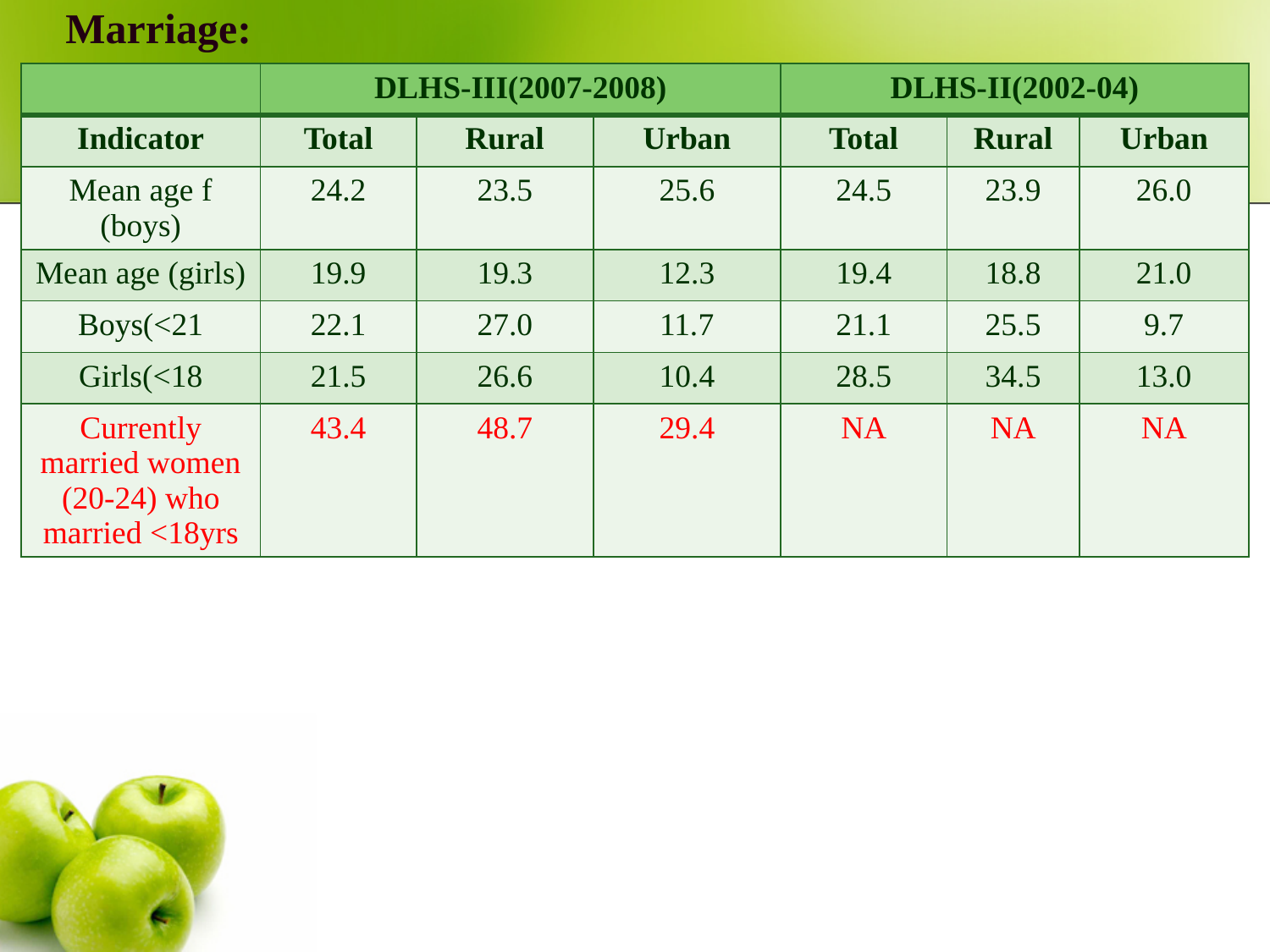

# Marriage:
|  | DLHS-III(2007-2008) |  |  | DLHS-II(2002-04) |  |  |
| --- | --- | --- | --- | --- | --- | --- |
| Indicator | Total | Rural | Urban | Total | Rural | Urban |
| Mean age f (boys) | 24.2 | 23.5 | 25.6 | 24.5 | 23.9 | 26.0 |
| Mean age (girls) | 19.9 | 19.3 | 12.3 | 19.4 | 18.8 | 21.0 |
| Boys(<21 | 22.1 | 27.0 | 11.7 | 21.1 | 25.5 | 9.7 |
| Girls(<18 | 21.5 | 26.6 | 10.4 | 28.5 | 34.5 | 13.0 |
| Currently married women (20-24) who married <18yrs | 43.4 | 48.7 | 29.4 | NA | NA | NA |